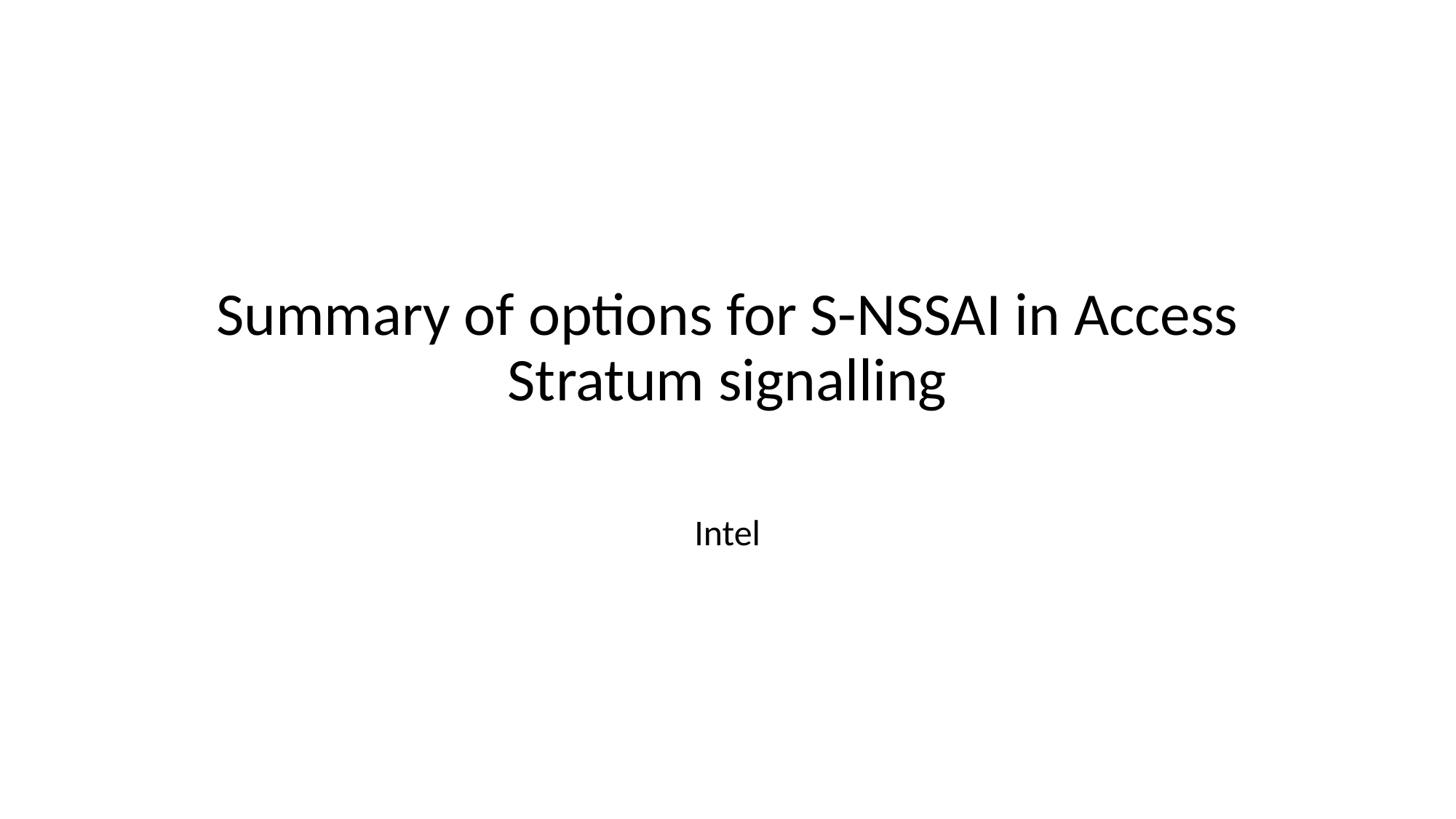

# Summary of options for S-NSSAI in Access Stratum signalling
Intel